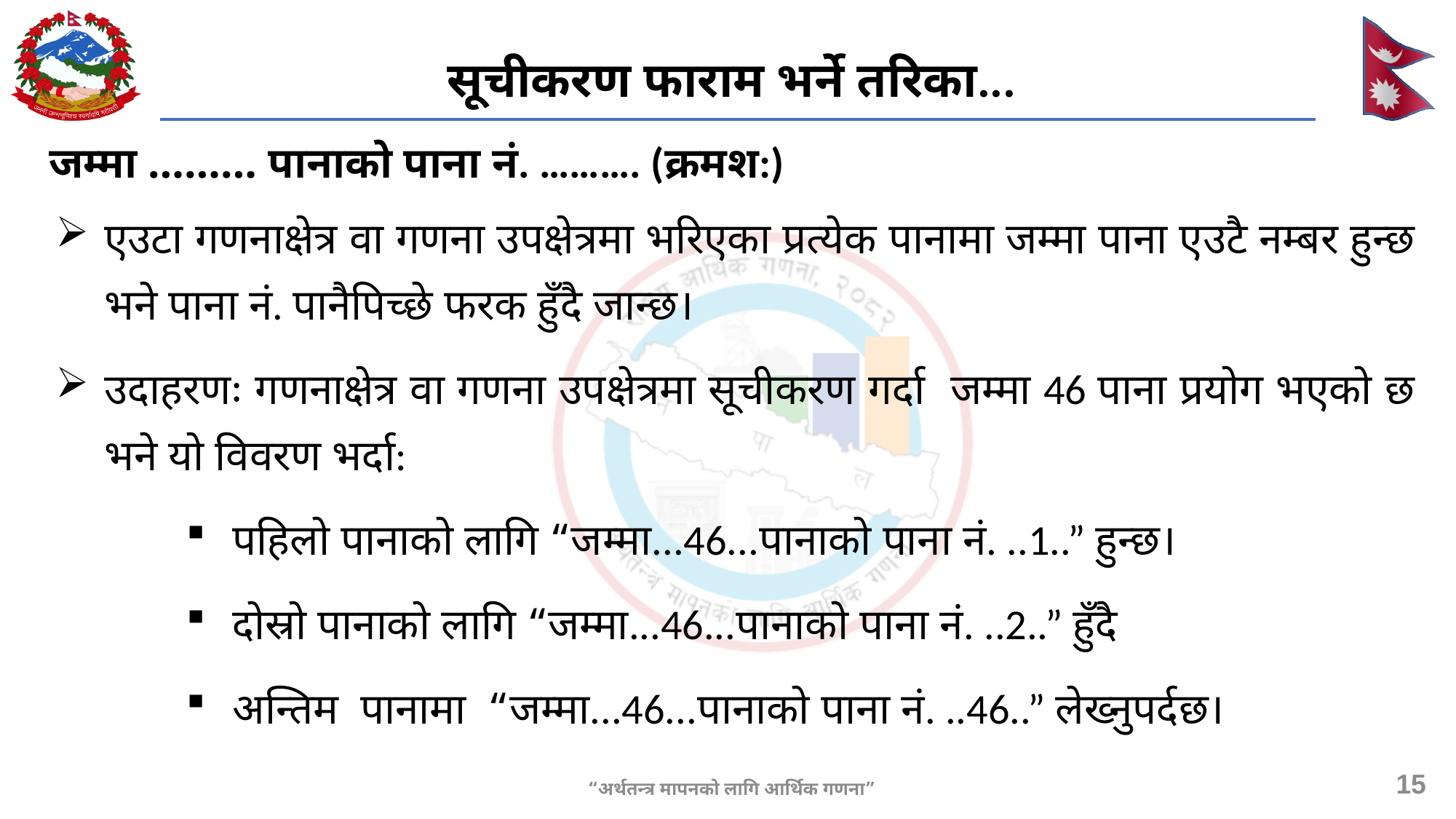

सूचीकरण फाराम भर्ने तरिका...
#
जम्मा ……… पानाको पाना नं. ………. (क्रमश:)
एउटा गणनाक्षेत्र वा गणना उपक्षेत्रमा भरिएका प्रत्येक पानामा जम्मा पाना एउटै नम्बर हुन्छ भने पाना नं. पानैपिच्छे फरक हुँदै जान्छ।
उदाहरणः गणनाक्षेत्र वा गणना उपक्षेत्रमा सूचीकरण गर्दा  जम्मा 46 पाना प्रयोग भएको छ भने यो विवरण भर्दा:
पहिलो पानाको लागि “जम्मा...46...पानाको पाना नं. ..1..” हुन्छ।
दोस्रो पानाको लागि “जम्मा...46...पानाको पाना नं. ..2..” हुँदै
अन्तिम  पानामा  “जम्मा...46...पानाको पाना नं. ..46..” लेख्नुपर्दछ।
15
“अर्थतन्त्र मापनको लागि आर्थिक गणना”